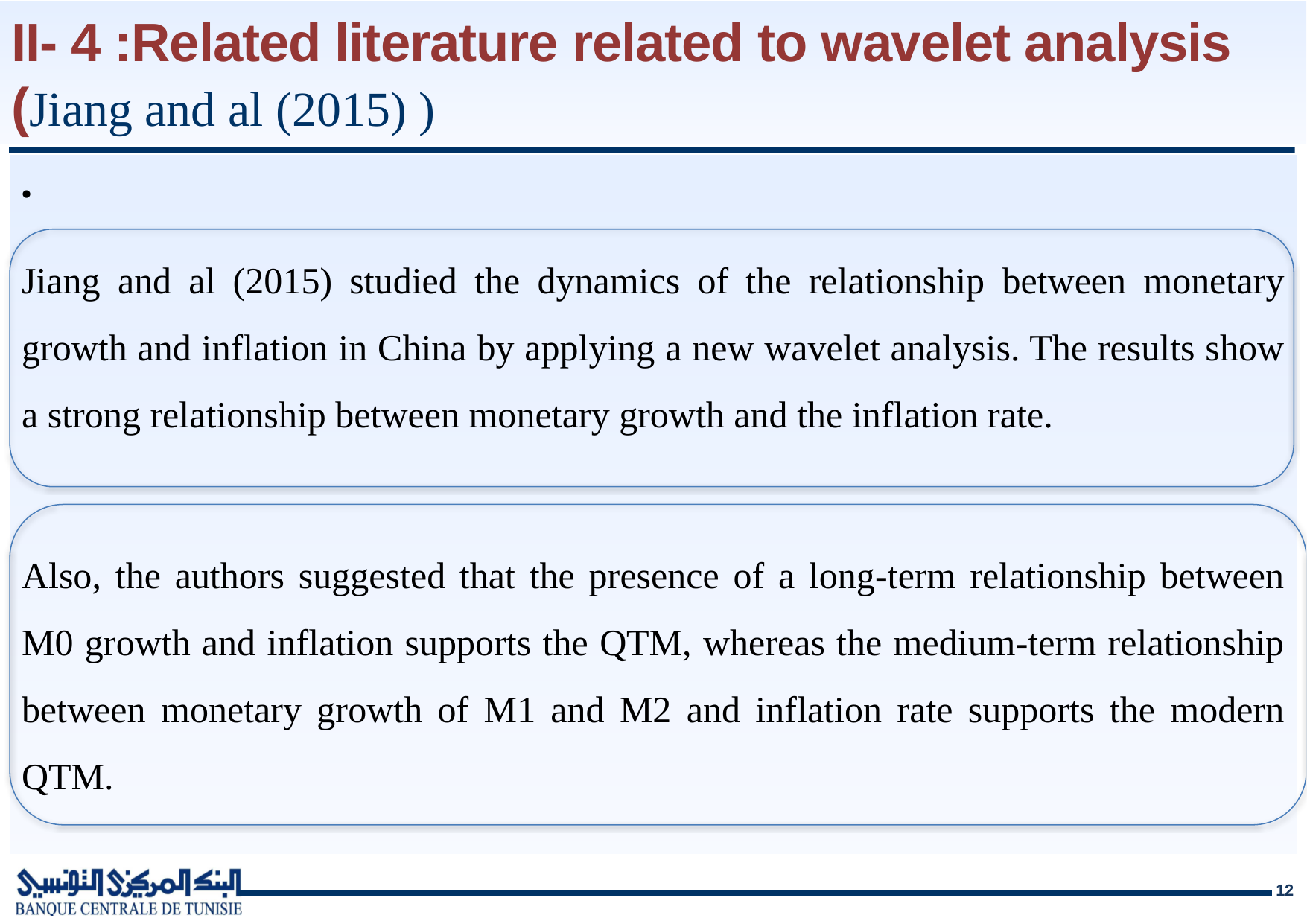

# II- 4 :Related literature related to wavelet analysis (Jiang and al (2015) )

Jiang and al (2015) studied the dynamics of the relationship between monetary growth and inflation in China by applying a new wavelet analysis. The results show a strong relationship between monetary growth and the inflation rate.

Also, the authors suggested that the presence of a long-term relationship between M0 growth and inflation supports the QTM, whereas the medium-term relationship between monetary growth of M1 and M2 and inflation rate supports the modern QTM.

12